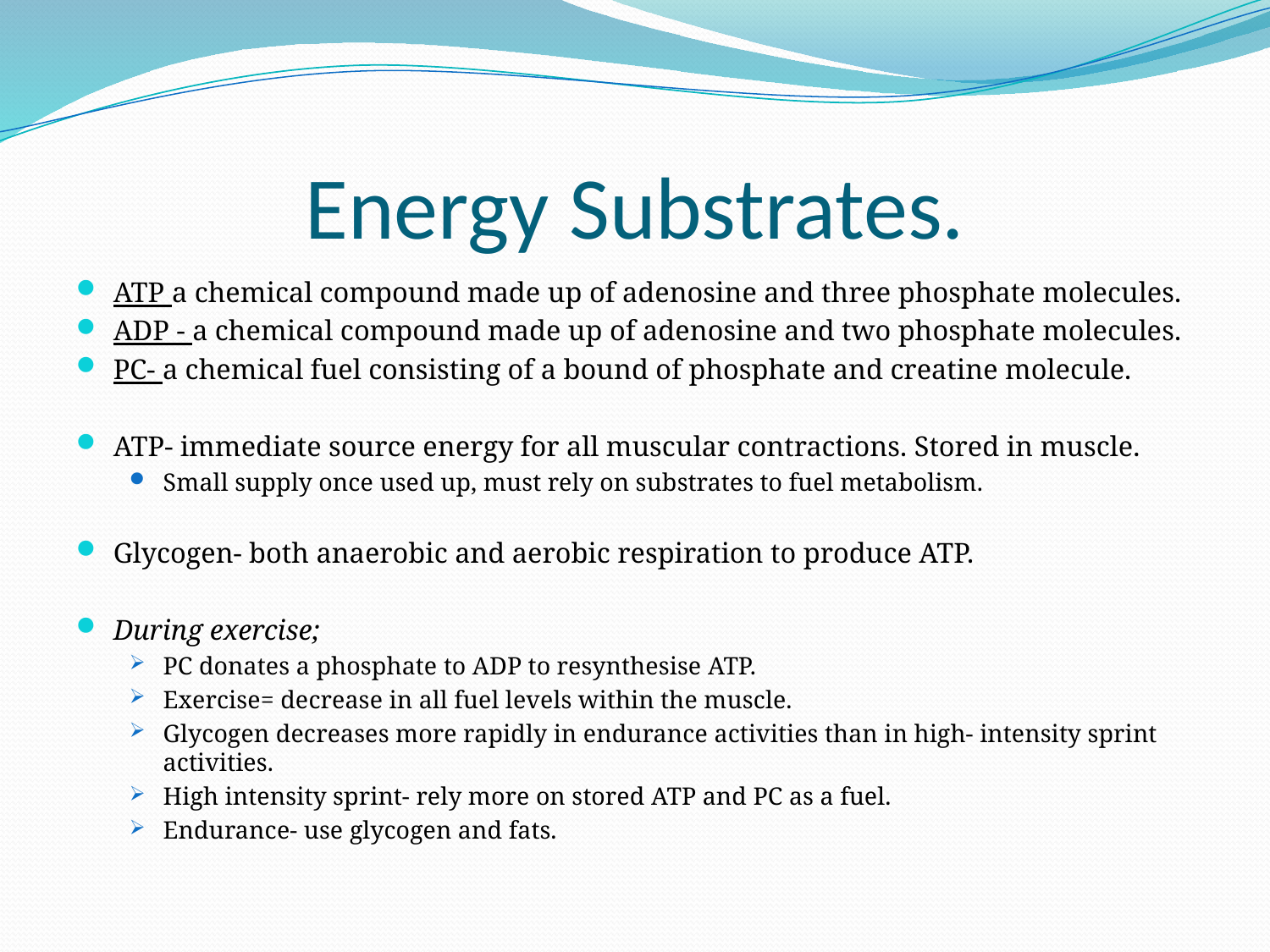

# Energy Substrates.
ATP a chemical compound made up of adenosine and three phosphate molecules.
ADP - a chemical compound made up of adenosine and two phosphate molecules.
PC- a chemical fuel consisting of a bound of phosphate and creatine molecule.

ATP- immediate source energy for all muscular contractions. Stored in muscle.
Small supply once used up, must rely on substrates to fuel metabolism.

Glycogen- both anaerobic and aerobic respiration to produce ATP.

During exercise;
PC donates a phosphate to ADP to resynthesise ATP.
Exercise= decrease in all fuel levels within the muscle.
Glycogen decreases more rapidly in endurance activities than in high- intensity sprint activities.
High intensity sprint- rely more on stored ATP and PC as a fuel.
Endurance- use glycogen and fats.